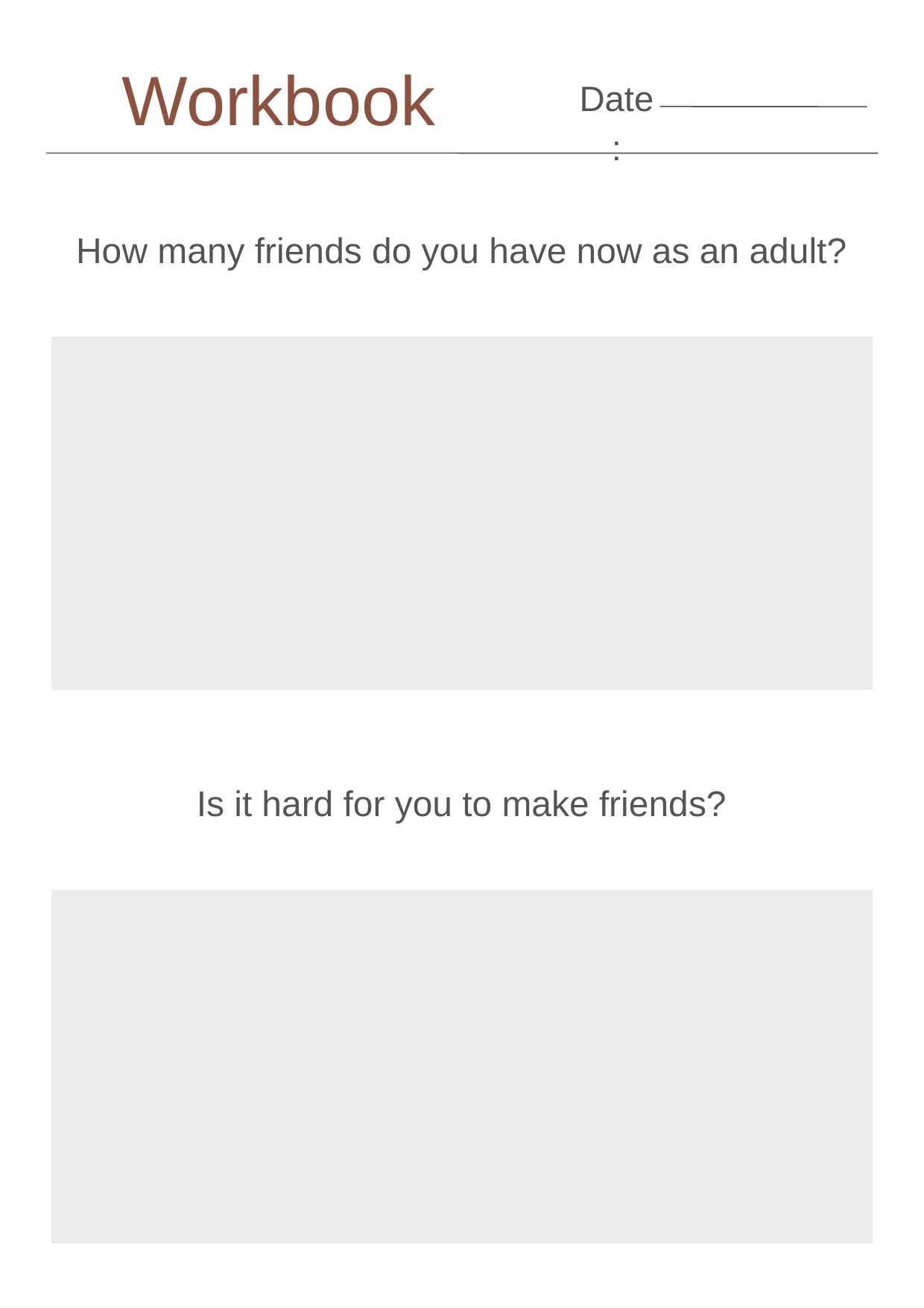

Workbook
Date:

How many friends do you have now as an adult?

Is it hard for you to make friends?